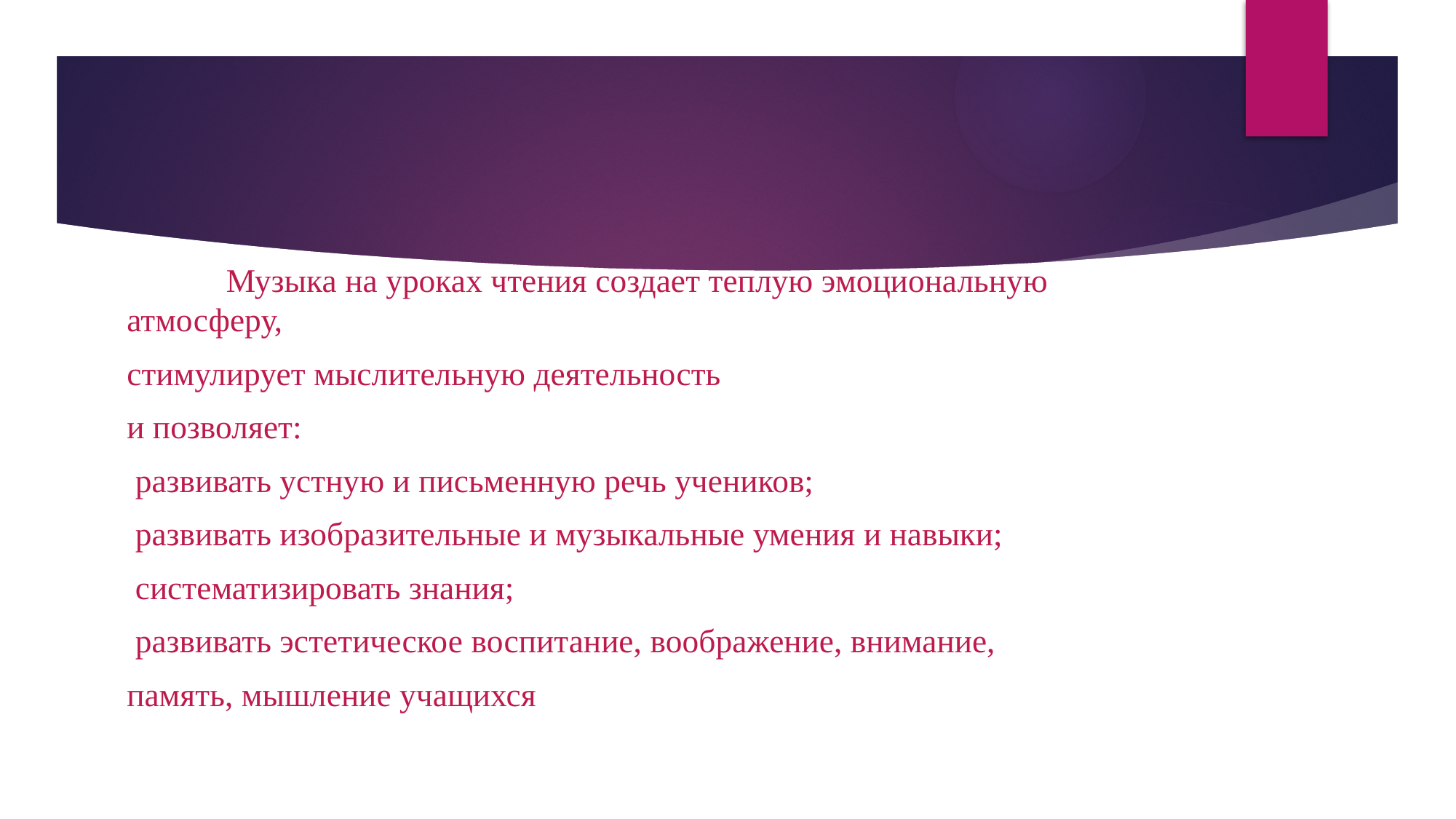

#
	Музыка на уроках чтения создает теплую эмоциональную атмосферу,
стимулирует мыслительную деятельность
и позволяет:
 развивать устную и письменную речь учеников;
 развивать изобразительные и музыкальные умения и навыки;
 систематизировать знания;
 развивать эстетическое воспитание, воображение, внимание,
память, мышление учащихся